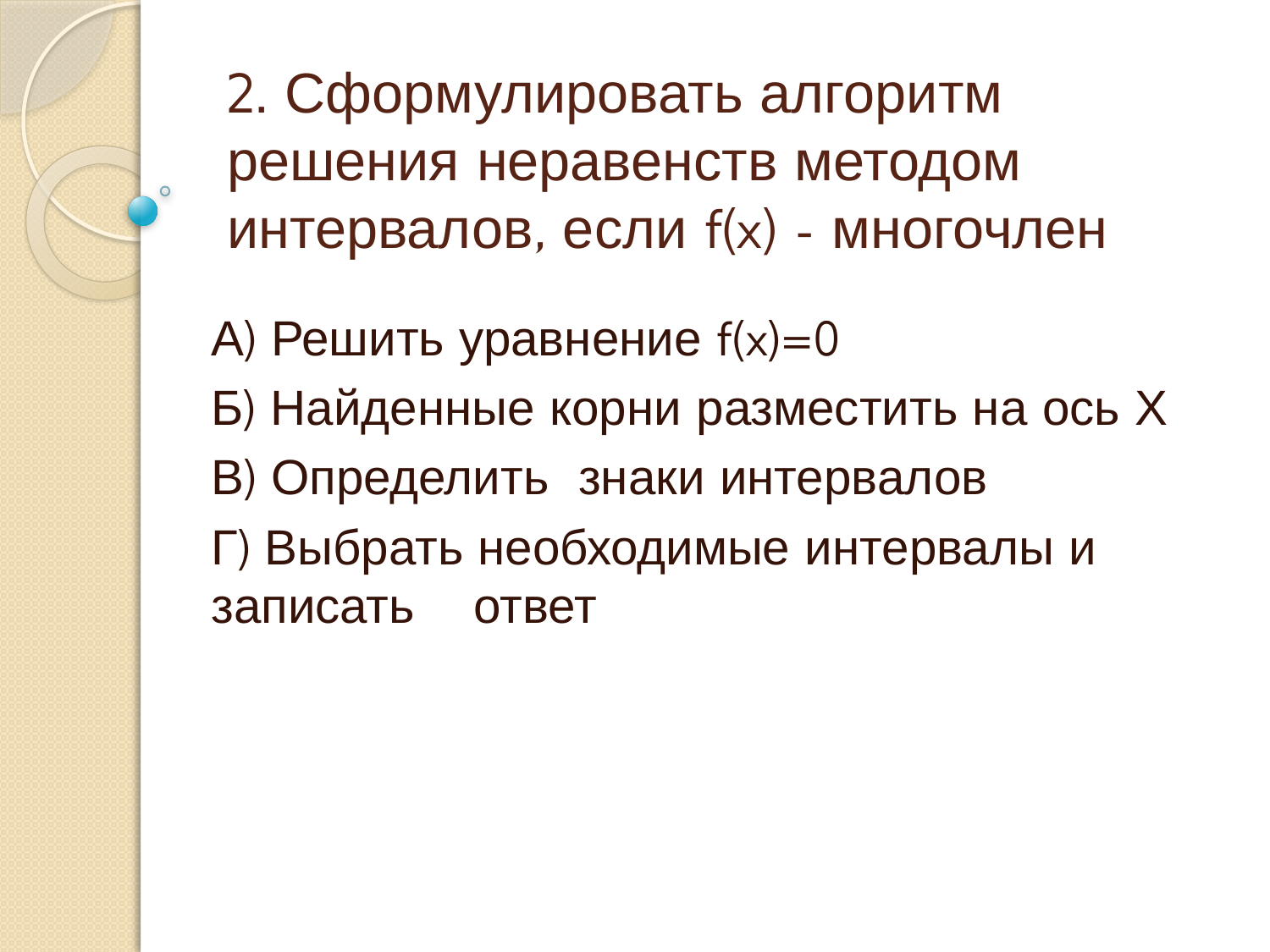

# 2. Сформулировать алгоритм решения неравенств методом интервалов, если f(x) - многочлен
А) Решить уравнение f(x)=0
Б) Найденные корни разместить на ось Х
В) Определить  знаки интервалов
Г) Выбрать необходимые интервалы и  записать    ответ